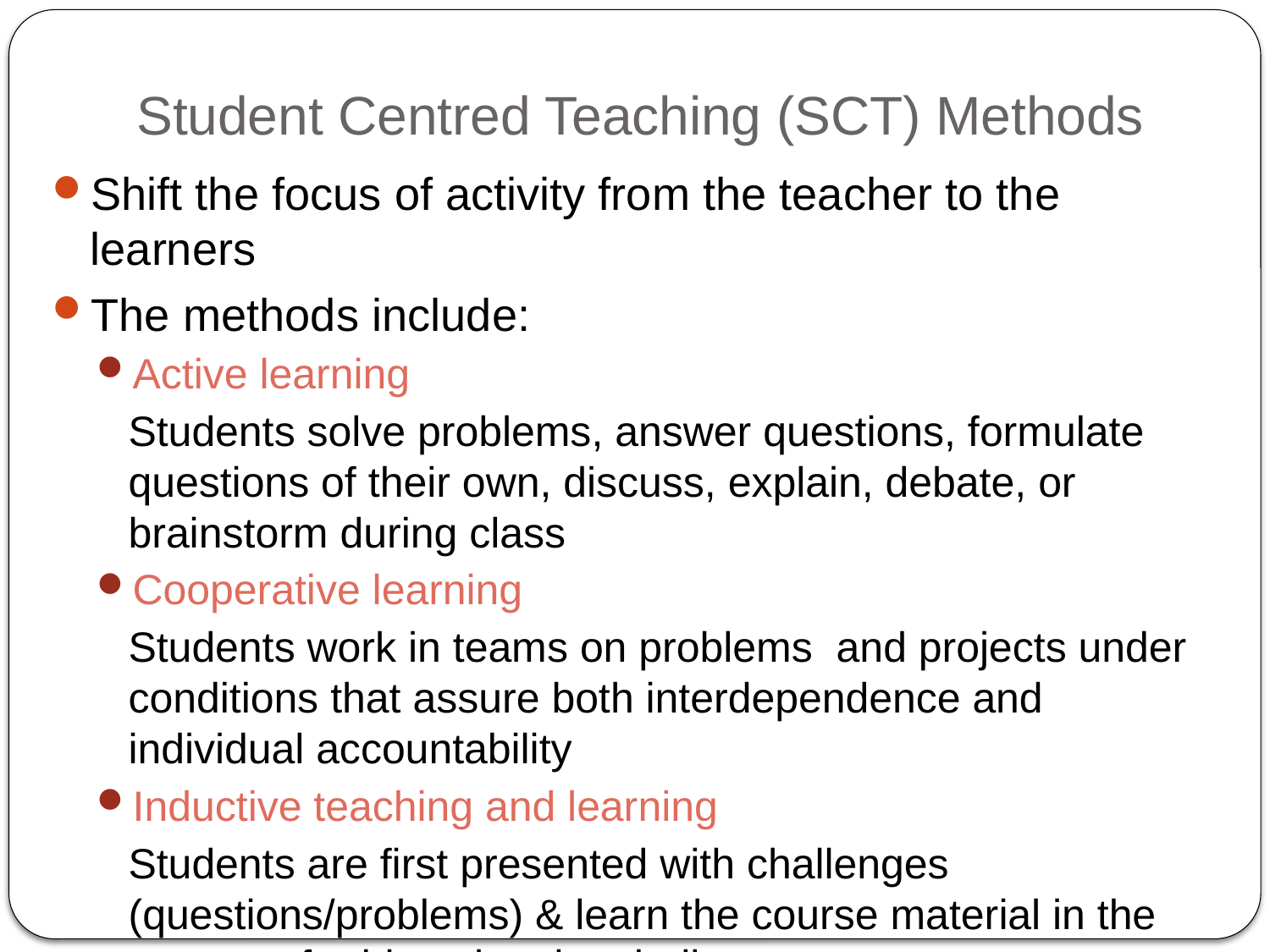

# Student Centred Teaching (SCT) Methods
Shift the focus of activity from the teacher to the learners
The methods include:
Active learning
	Students solve problems, answer questions, formulate questions of their own, discuss, explain, debate, or brainstorm during class
Cooperative learning
	Students work in teams on problems  and projects under conditions that assure both interdependence and individual accountability
Inductive teaching and learning
	Students are first presented with challenges (questions/problems) & learn the course material in the context of addressing the challenges